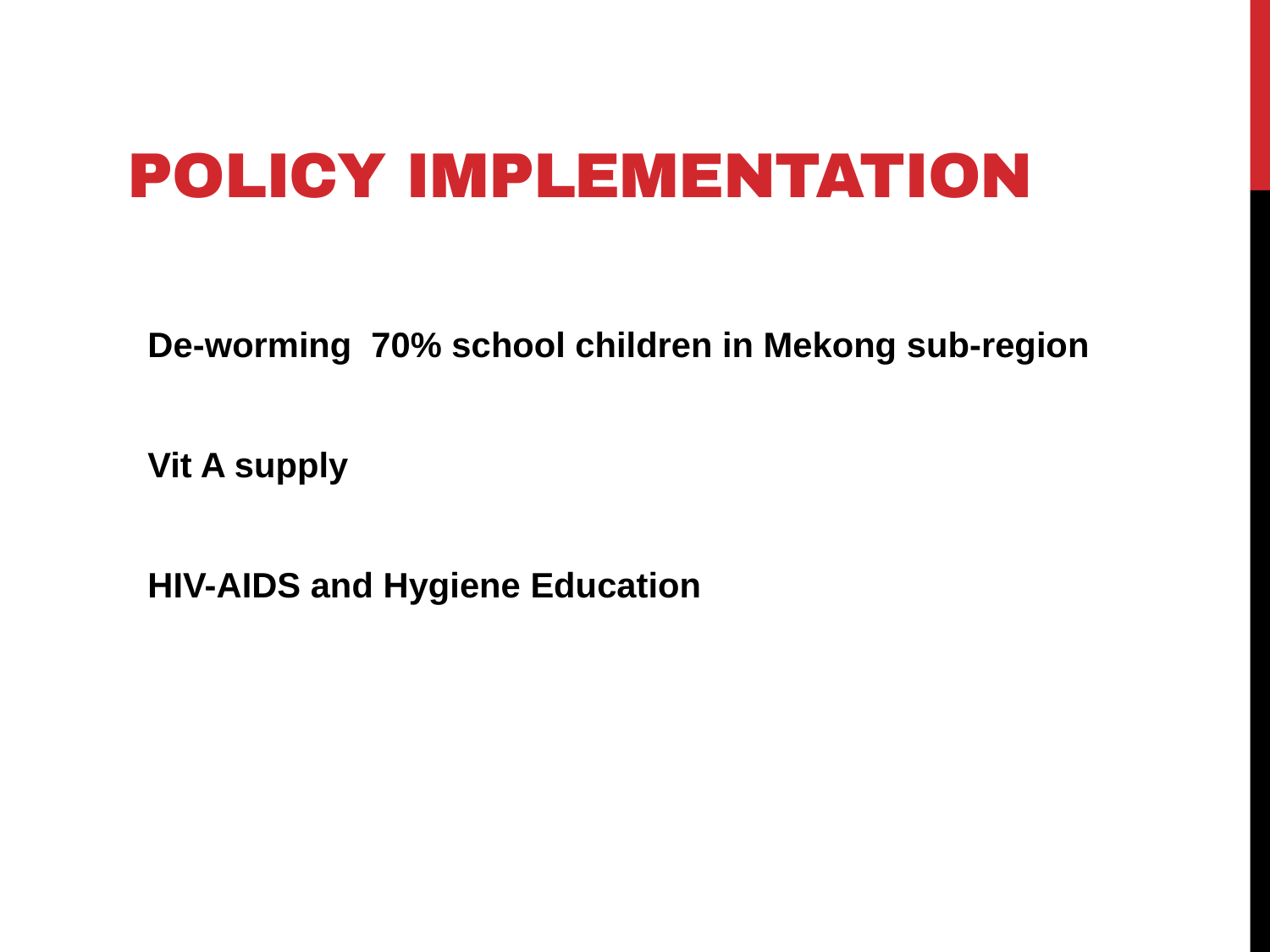

# Policy implementation
De-worming  70% school children in Mekong sub-region

Vit A supply

HIV-AIDS and Hygiene Education